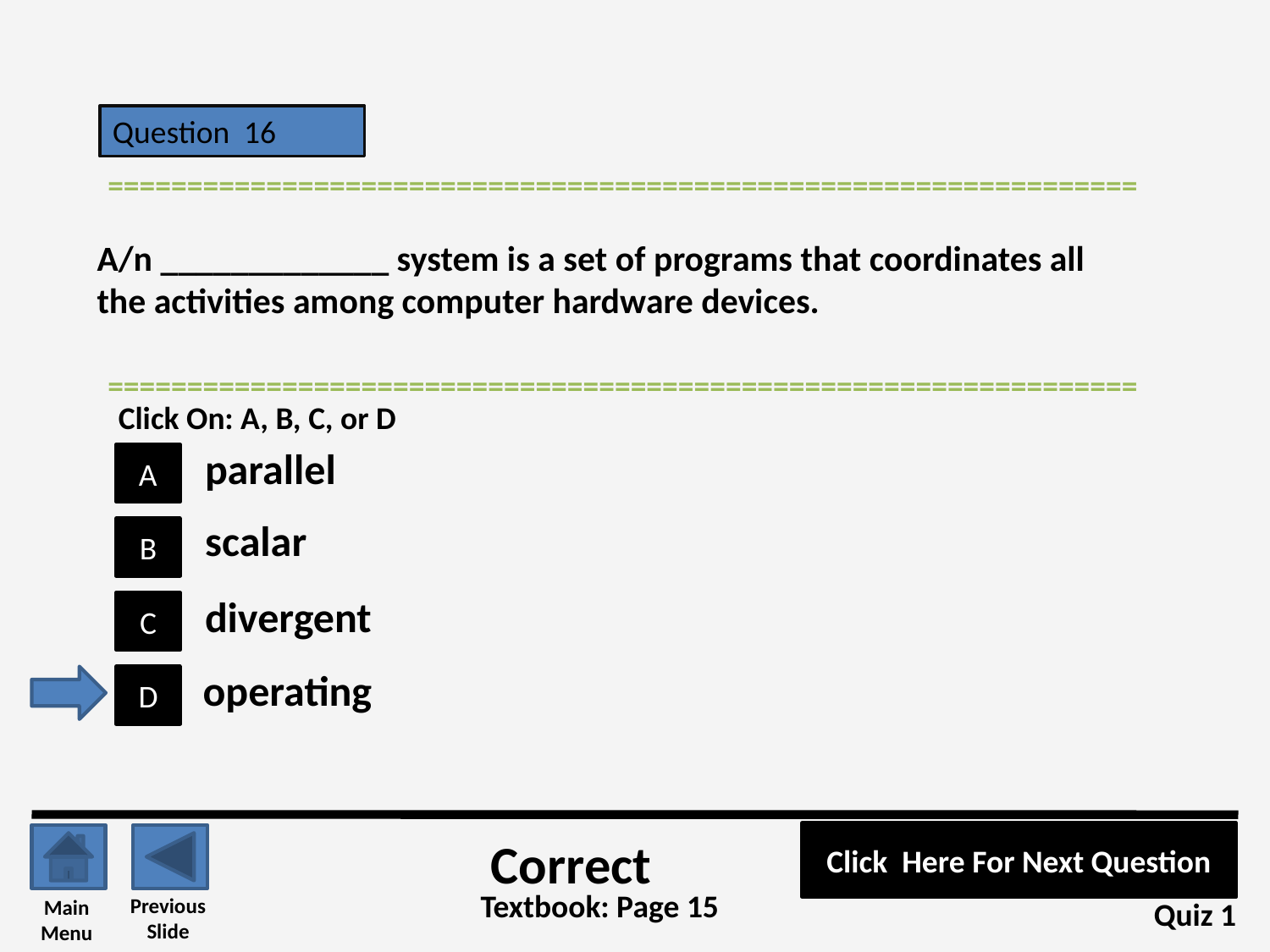

Question  16
=================================================================
A/n _____________ system is a set of programs that coordinates all the activities among computer hardware devices.
=================================================================
Click On: A, B, C, or D
parallel
A

scalar
B

divergent
C
operating

D
Click  Here For Next Question

Correct
Textbook: Page 15
Previous
Slide
Main
Menu
Quiz 1